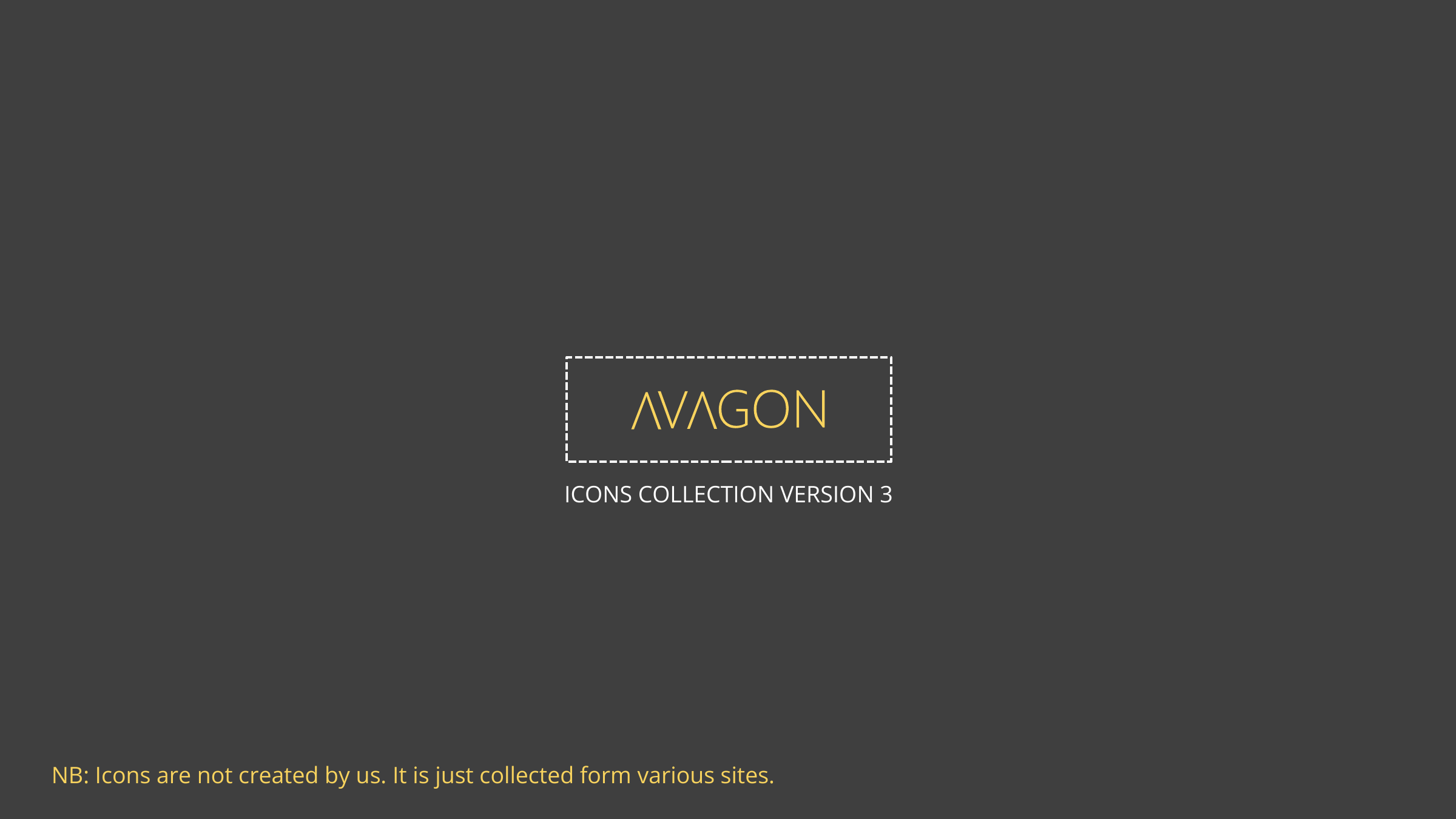

ICONS COLLECTION VERSION 3
NB: Icons are not created by us. It is just collected form various sites.